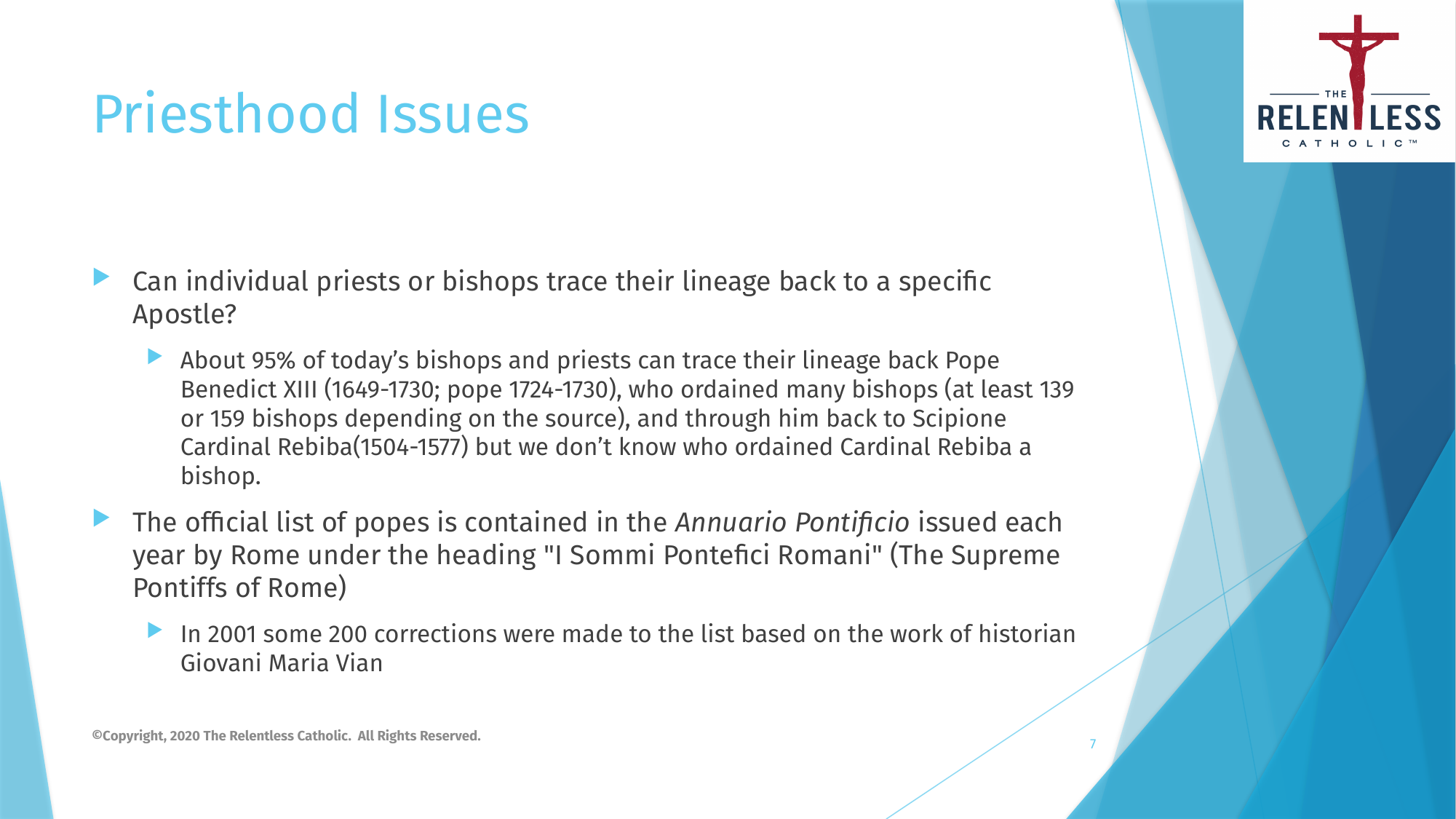

# Priesthood Issues
Can individual priests or bishops trace their lineage back to a specific Apostle?
About 95% of today’s bishops and priests can trace their lineage back Pope Benedict XIII (1649-1730; pope 1724-1730), who ordained many bishops (at least 139 or 159 bishops depending on the source), and through him back to Scipione Cardinal Rebiba(1504-1577) but we don’t know who ordained Cardinal Rebiba a bishop.
The official list of popes is contained in the Annuario Pontificio issued each year by Rome under the heading "I Sommi Pontefici Romani" (The Supreme Pontiffs of Rome)
In 2001 some 200 corrections were made to the list based on the work of historian Giovani Maria Vian
©Copyright, 2020 The Relentless Catholic.  All Rights Reserved.

7